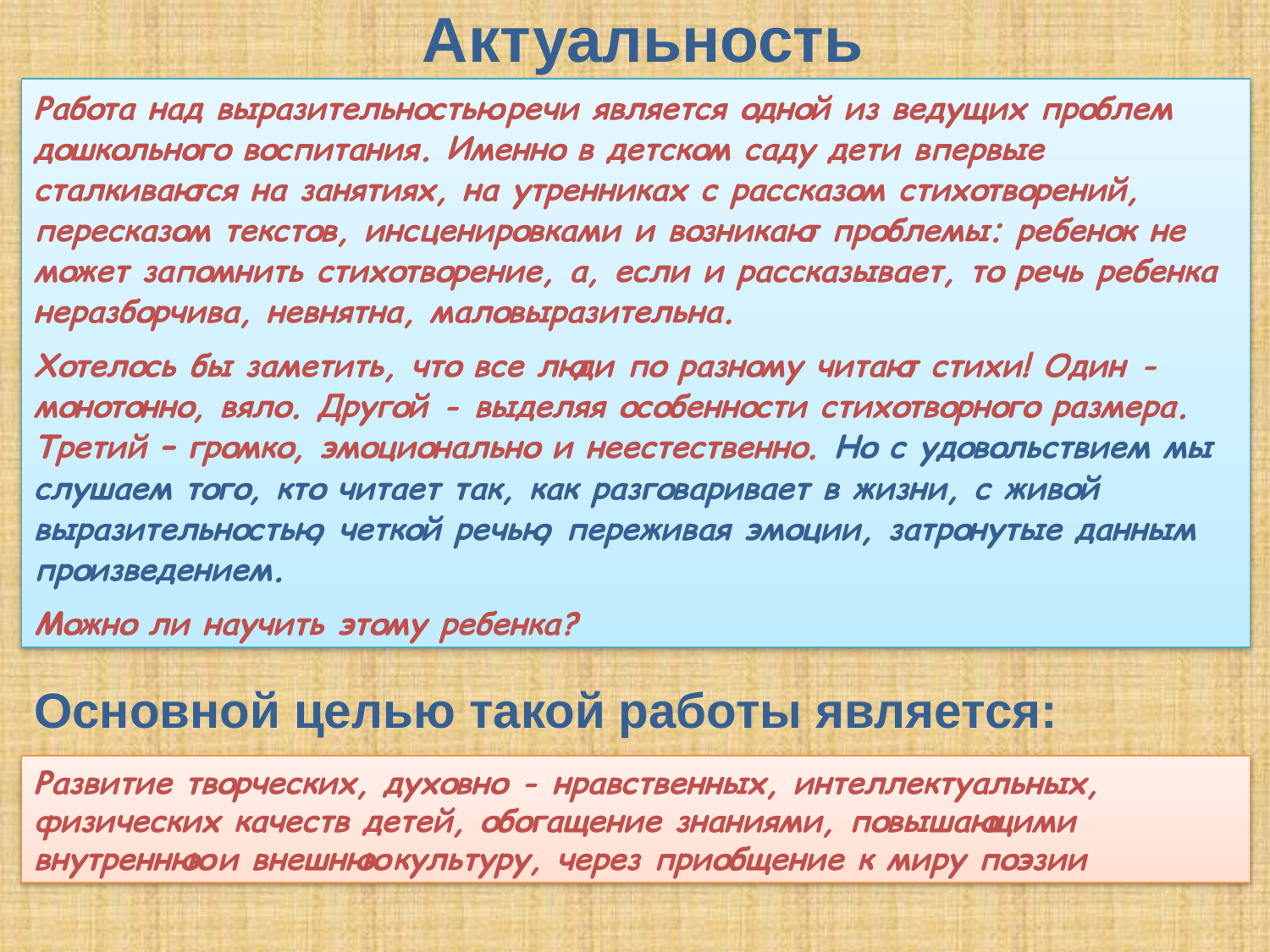

Актуальность
Работа над выразительностью речи является одной из ведущих проблем дошкольного воспитания. Именно в детском саду дети впервые сталкиваются на занятиях, на утренниках с рассказом стихотворений, пересказом текстов, инсценировками и возникают проблемы: ребенок не может запомнить стихотворение, а, если и рассказывает, то речь ребенка неразборчива, невнятна, маловыразительна.
Хотелось бы заметить, что все люди по разному читают стихи! Один - монотонно, вяло. Другой - выделяя особенности стихотворного размера. Третий – громко, эмоционально и неестественно. Но с удовольствием мы слушаем того, кто читает так, как разговаривает в жизни, с живой выразительностью, четкой речью, переживая эмоции, затронутые данным произведением.
Можно ли научить этому ребенка?
Основной целью такой работы является:
Развитие творческих, духовно - нравственных, интеллектуальных, физических качеств детей, обогащение знаниями, повышающими внутреннюю и внешнюю культуру, через приобщение к миру поэзии